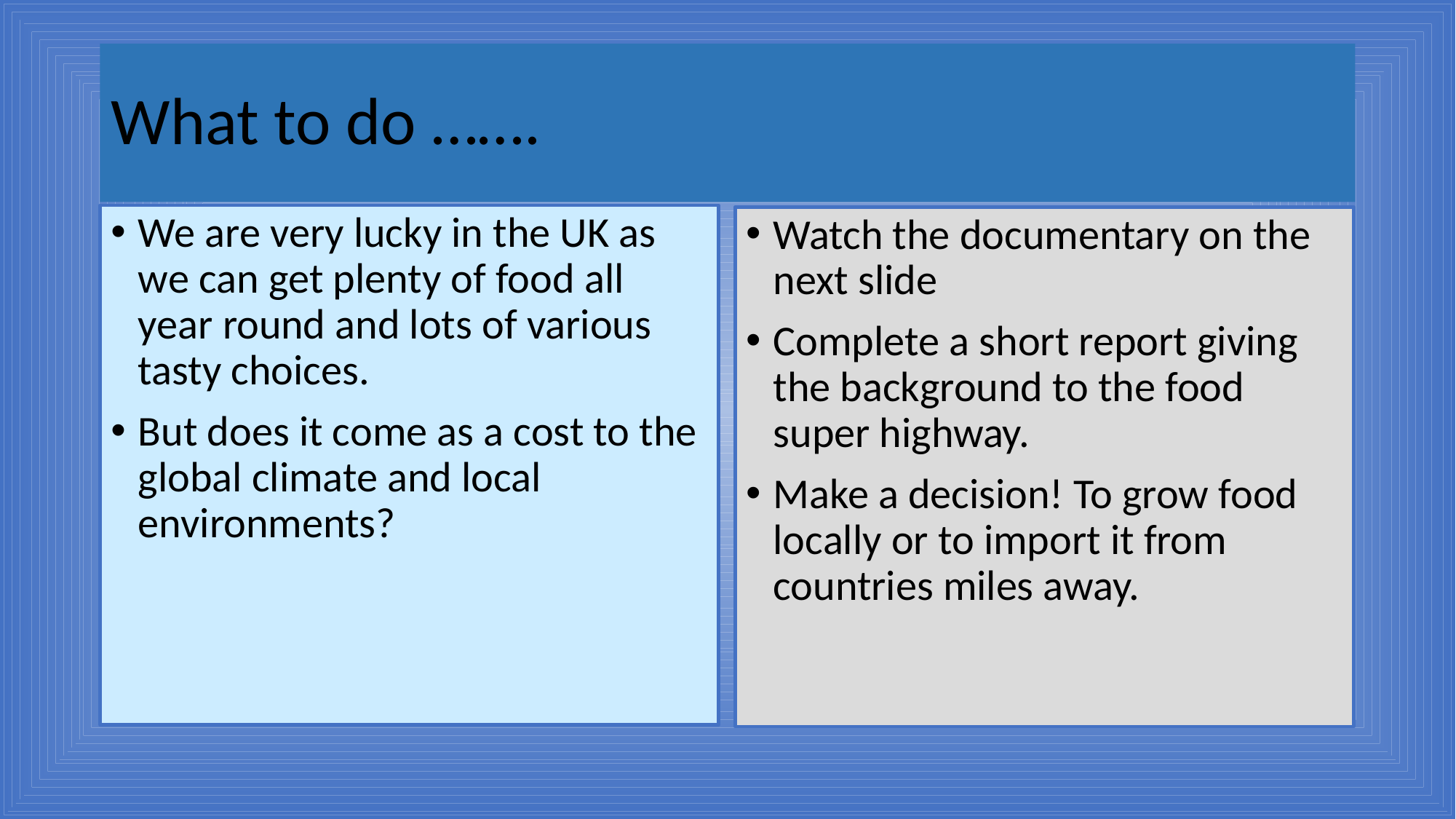

# What to do …….
We are very lucky in the UK as we can get plenty of food all year round and lots of various tasty choices.
But does it come as a cost to the global climate and local environments?
Watch the documentary on the next slide
Complete a short report giving the background to the food super highway.
Make a decision! To grow food locally or to import it from countries miles away.